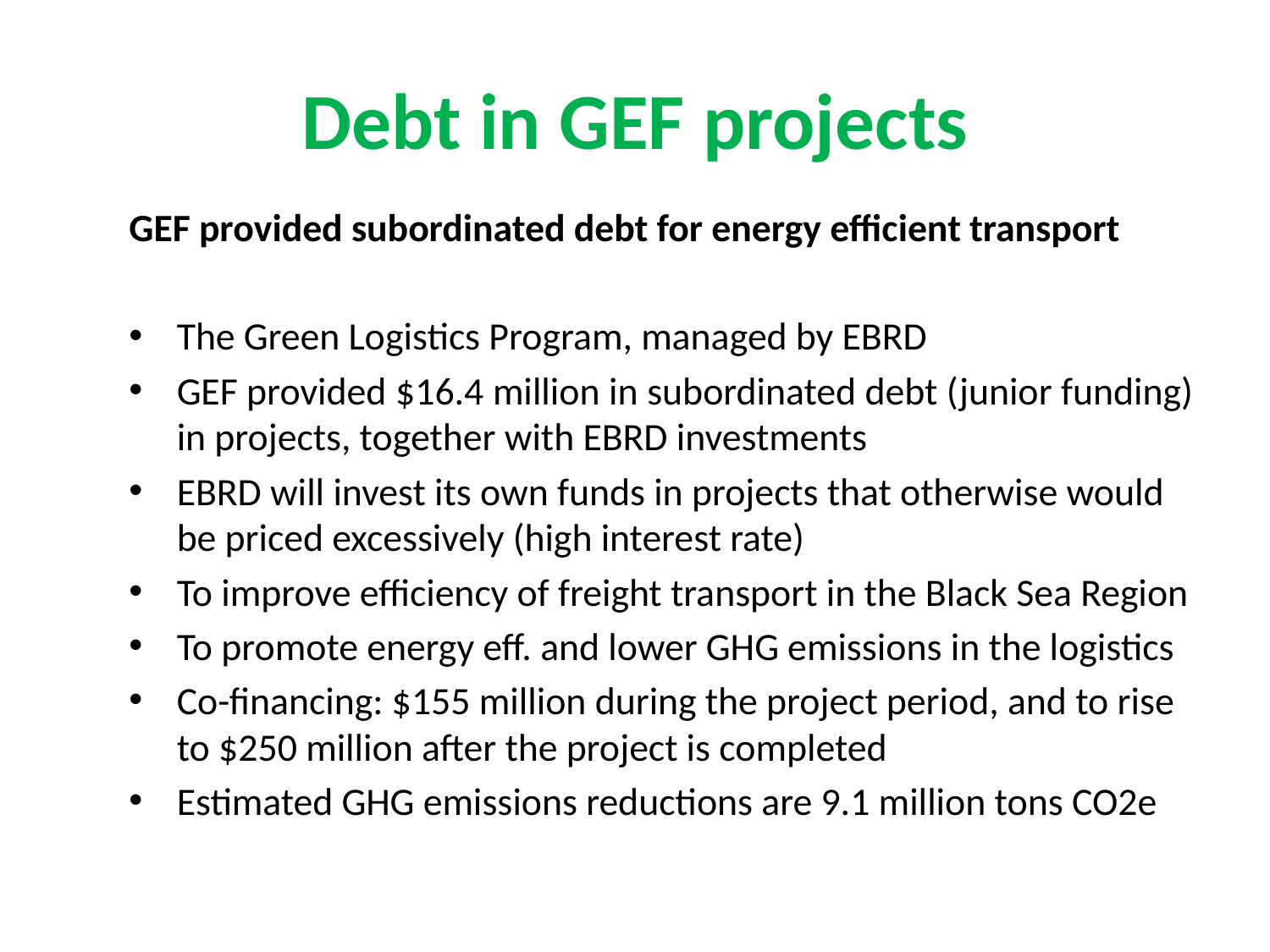

# Debt in GEF projects
GEF provided subordinated debt for energy efficient transport

The Green Logistics Program, managed by EBRD
GEF provided $16.4 million in subordinated debt (junior funding) in projects, together with EBRD investments
EBRD will invest its own funds in projects that otherwise would be priced excessively (high interest rate)
To improve efficiency of freight transport in the Black Sea Region
To promote energy eff. and lower GHG emissions in the logistics
Co-financing: $155 million during the project period, and to rise to $250 million after the project is completed
Estimated GHG emissions reductions are 9.1 million tons CO2e